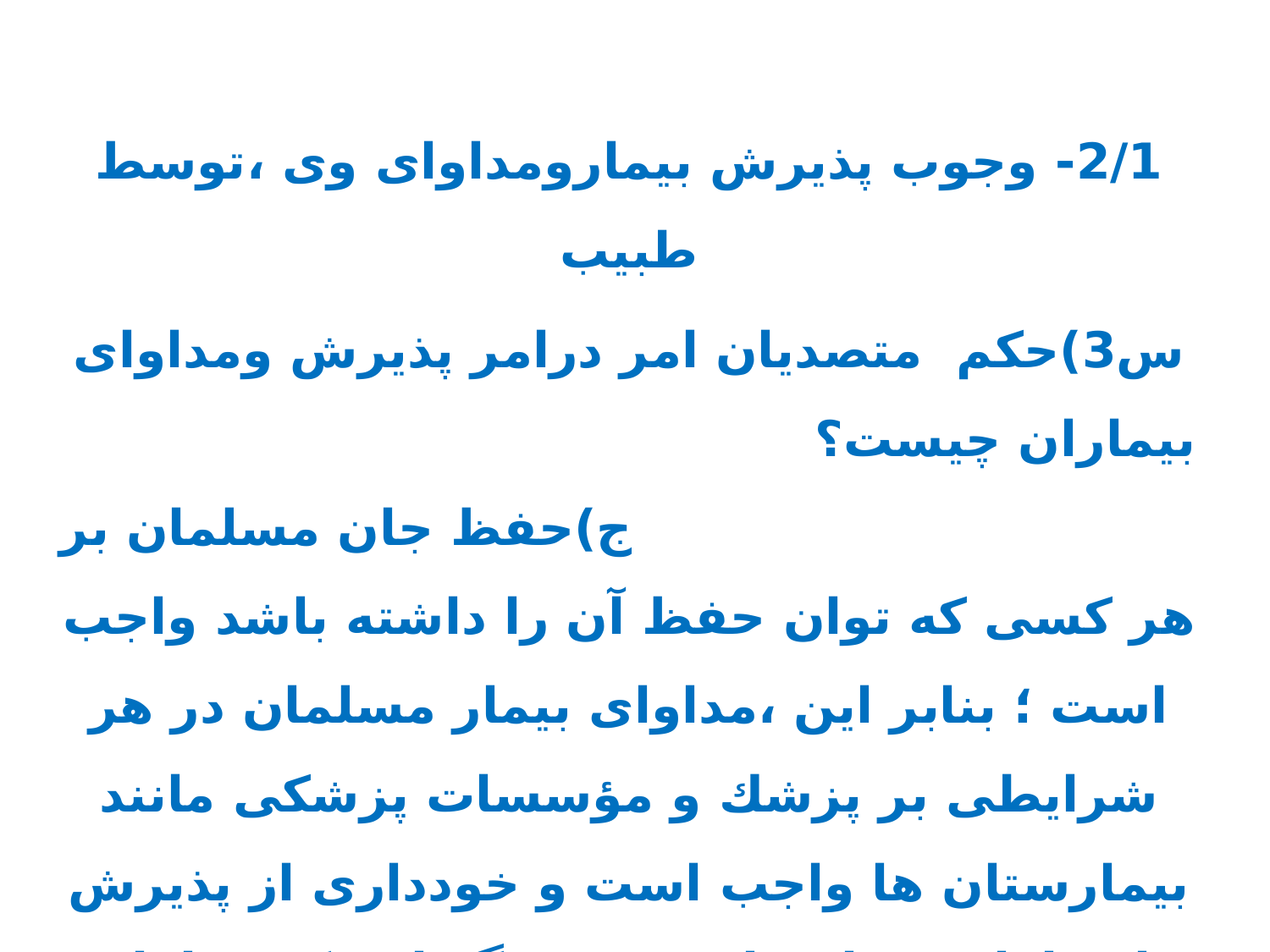

2/1- وجوب پذیرش بیمارومداوای وی ،توسط طبیب
س3)حکم  متصدیان امر درامر پذیرش ومداوای بیماران چیست؟                                                                              ج)حفظ جان مسلمان بر هر كسى كه توان حفظ آن را داشته باشد واجب است ؛ بنابر اين ،مداواى بيمار مسلمان در هر شرايطى بر پزشك و مؤسسات پزشكى مانند بيمارستان ها واجب است و خودداری از پذيرش يا مداواى بيمار جایزنیست مگر اين كه مداواى بيمار از عهده آنان خارج باشد كه در اين صورت بايد به پزشك يا مركز صالح ارجاع دهند.